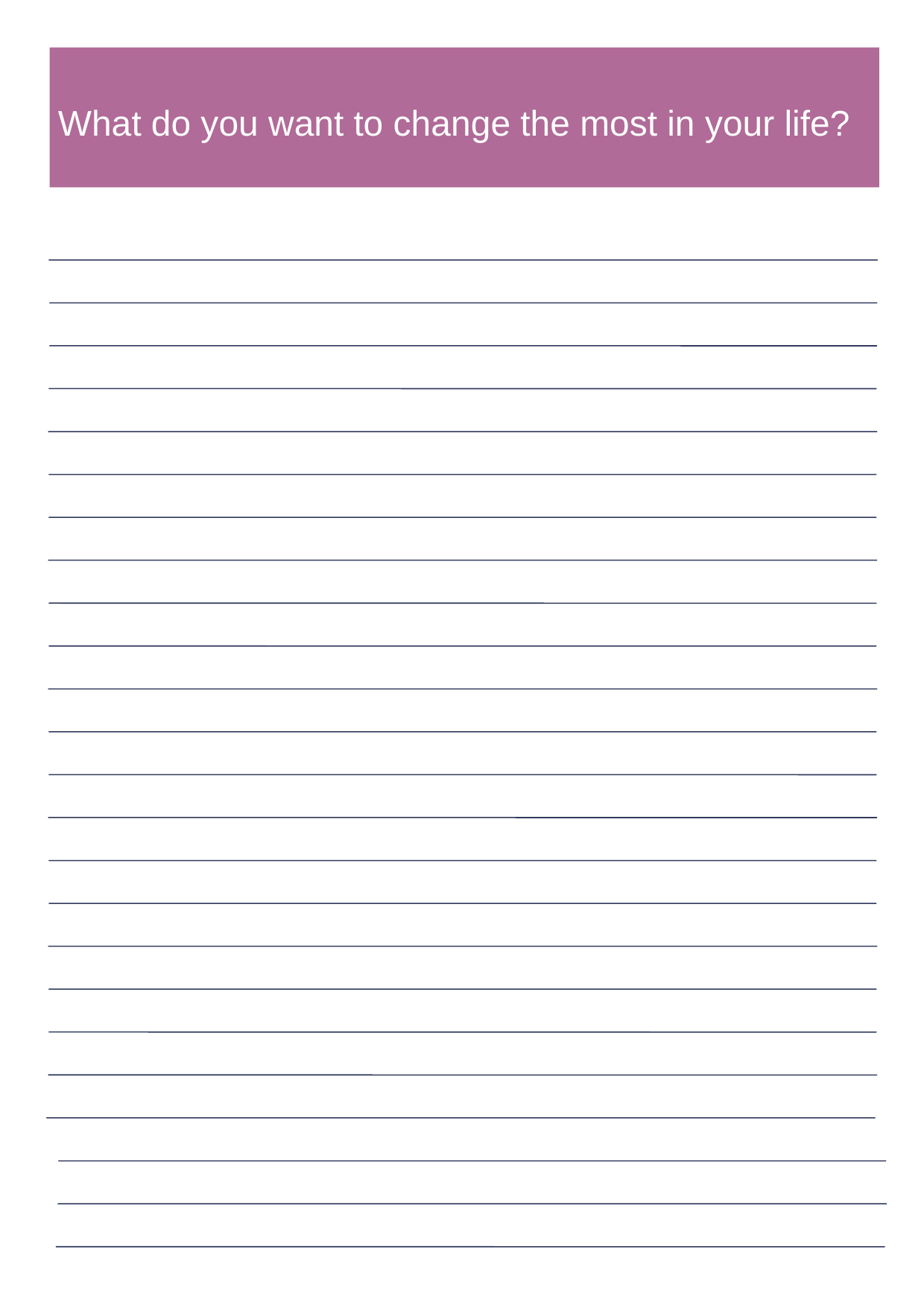

What do you want to change the most in your life?